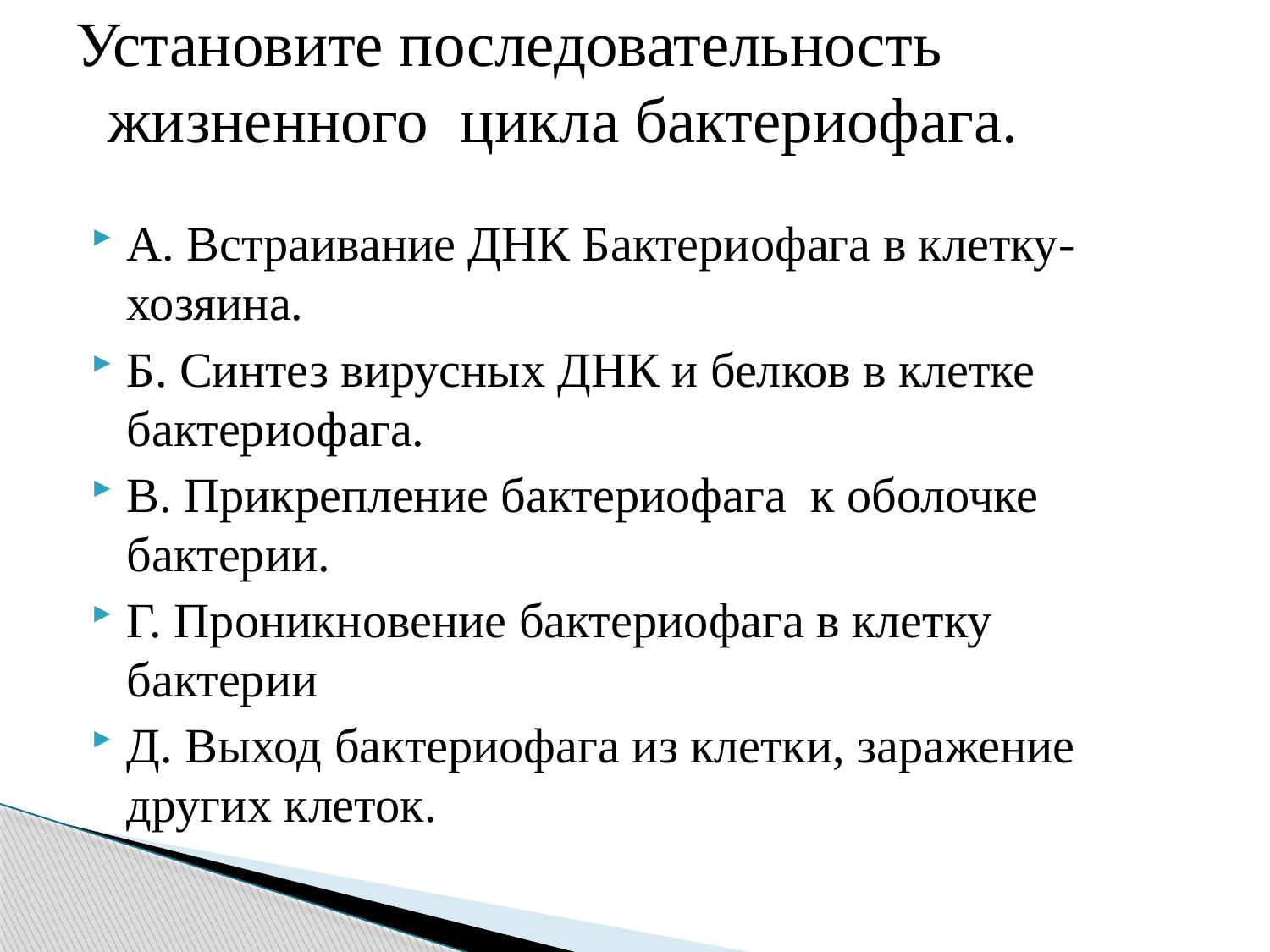

# Установите последовательность жизненного  цикла бактериофага.
А. Встраивание ДНК Бактериофага в клетку-хозяина.
Б. Синтез вирусных ДНК и белков в клетке бактериофага.
В. Прикрепление бактериофага  к оболочке бактерии.
Г. Проникновение бактериофага в клетку бактерии
Д. Выход бактериофага из клетки, заражение других клеток.